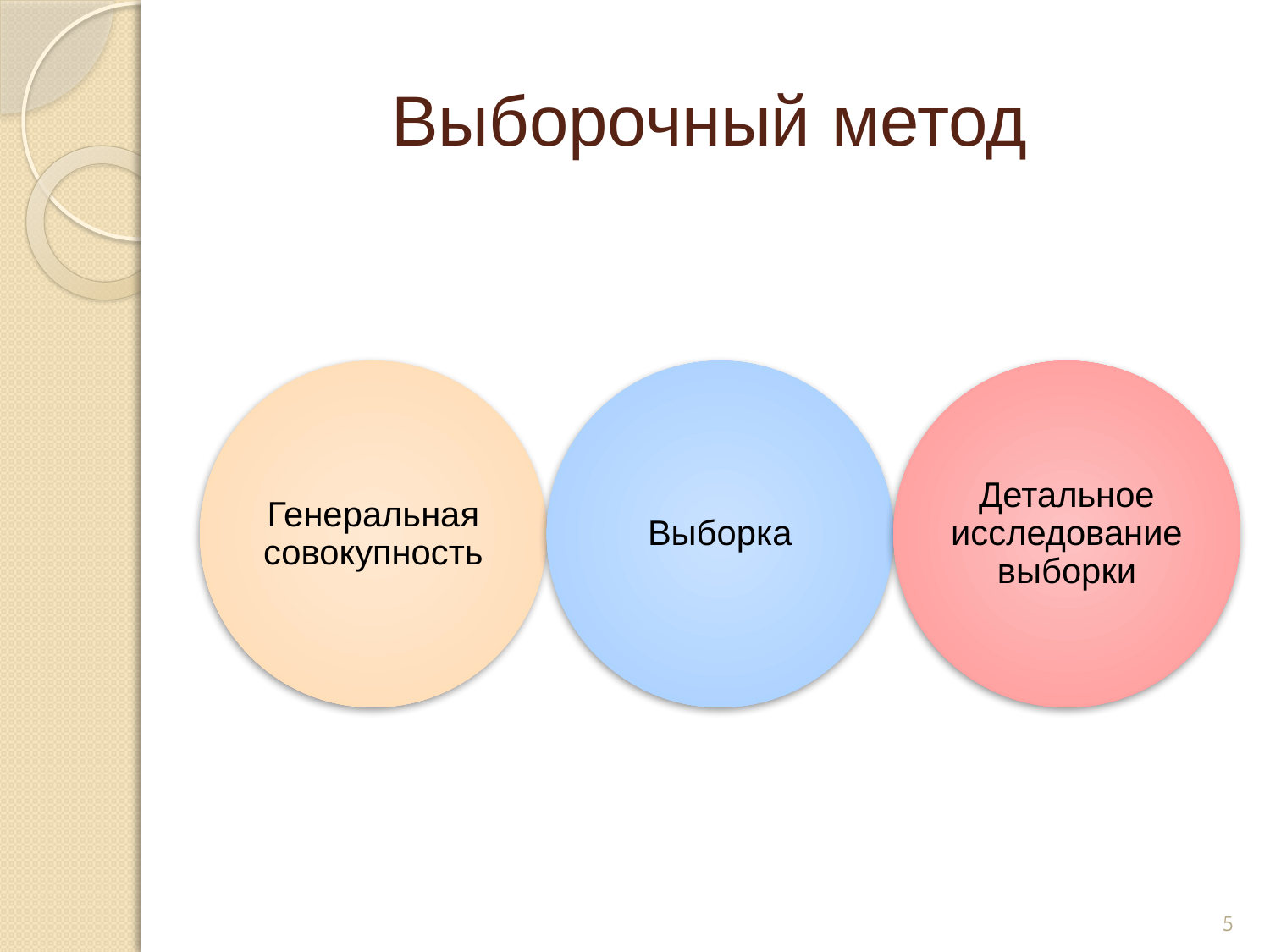

# Выборочный метод
Генеральная совокупность
Выборка
Детальное исследование выборки
5